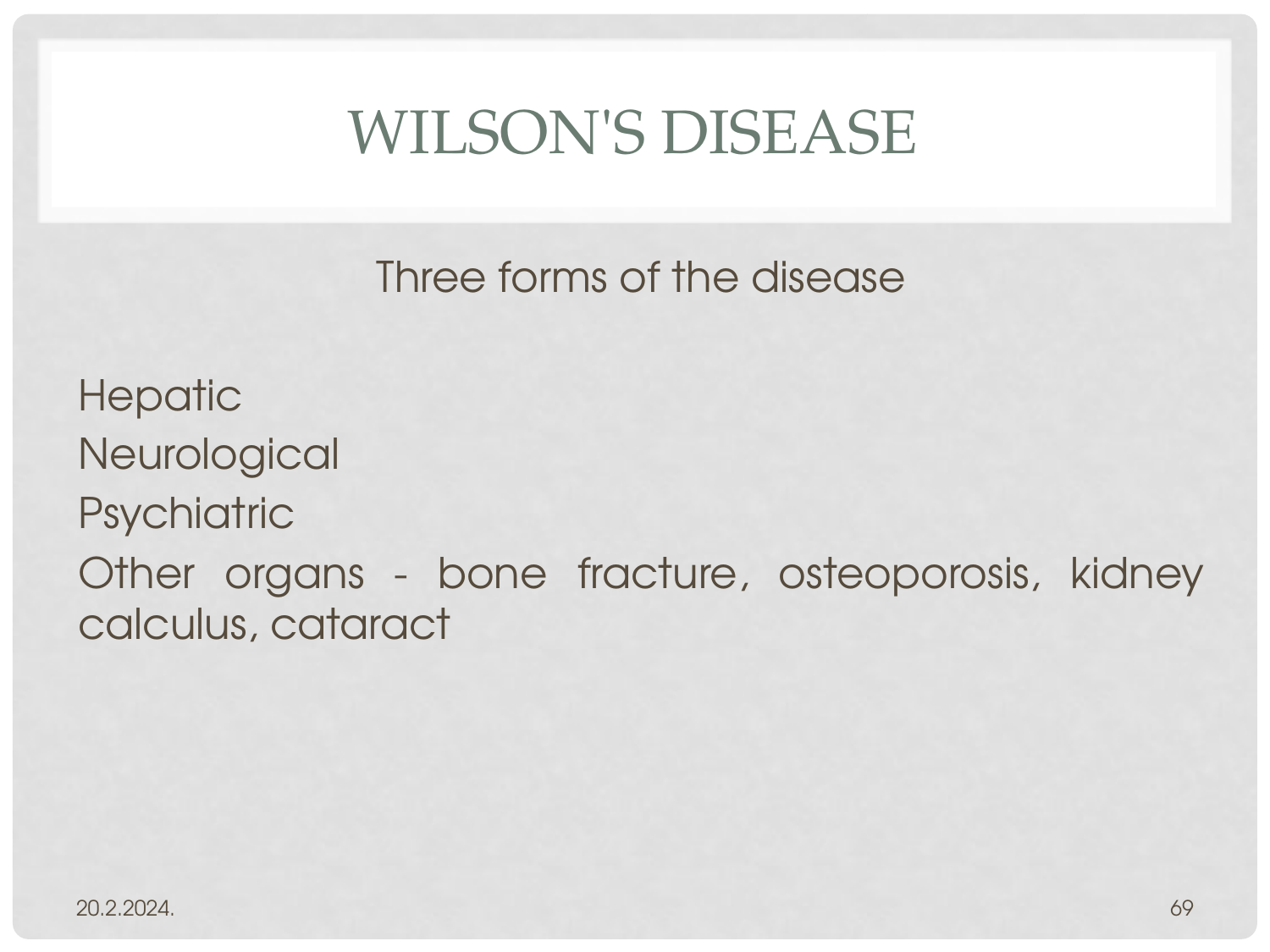

# Wilson's disease
Three forms of the disease

Hepatic
Neurological
Psychiatric
Other organs - bone fracture, osteoporosis, kidney calculus, cataract
20.2.2024.
69